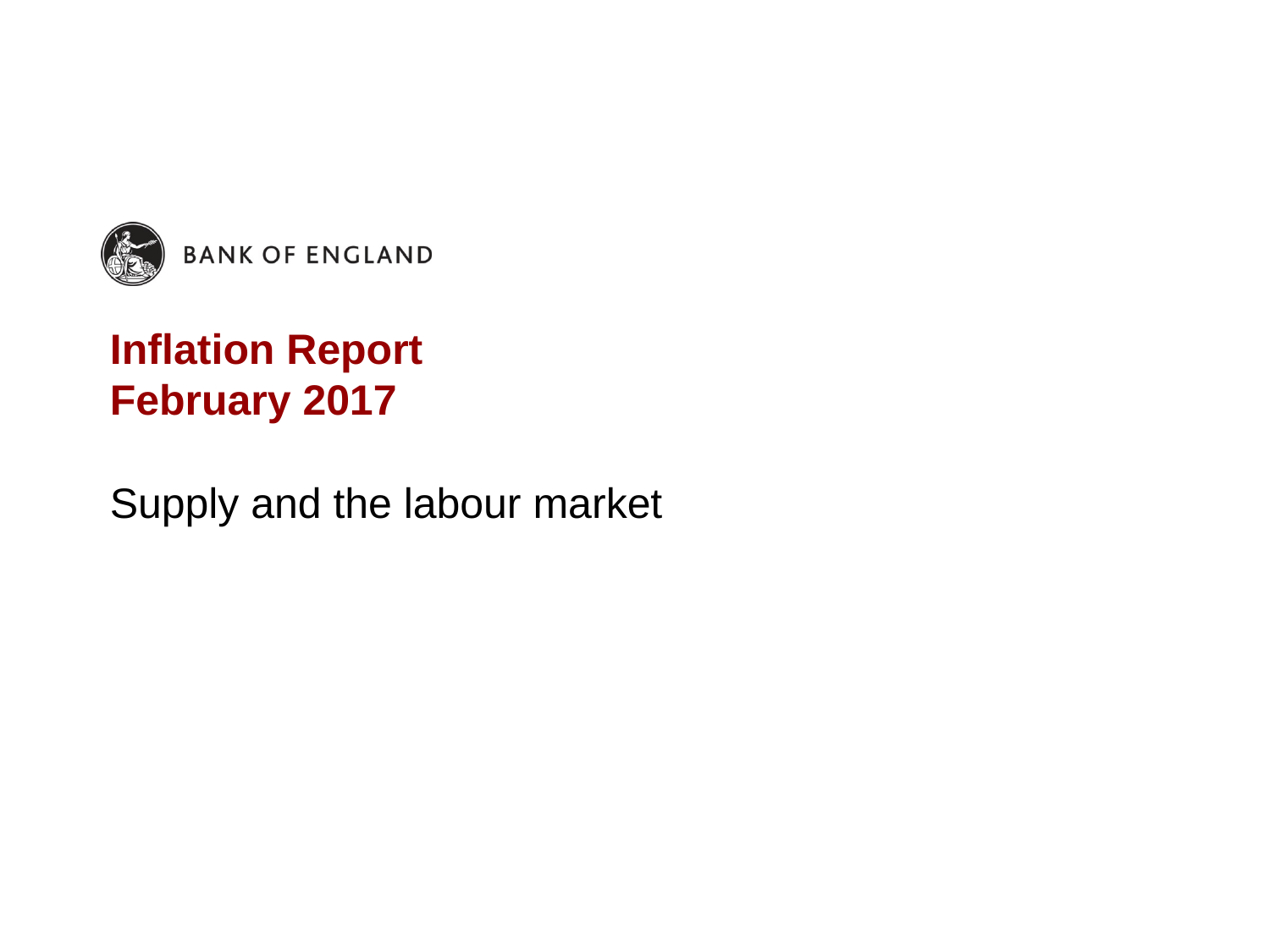

# Inflation Report February 2017
Supply and the labour market